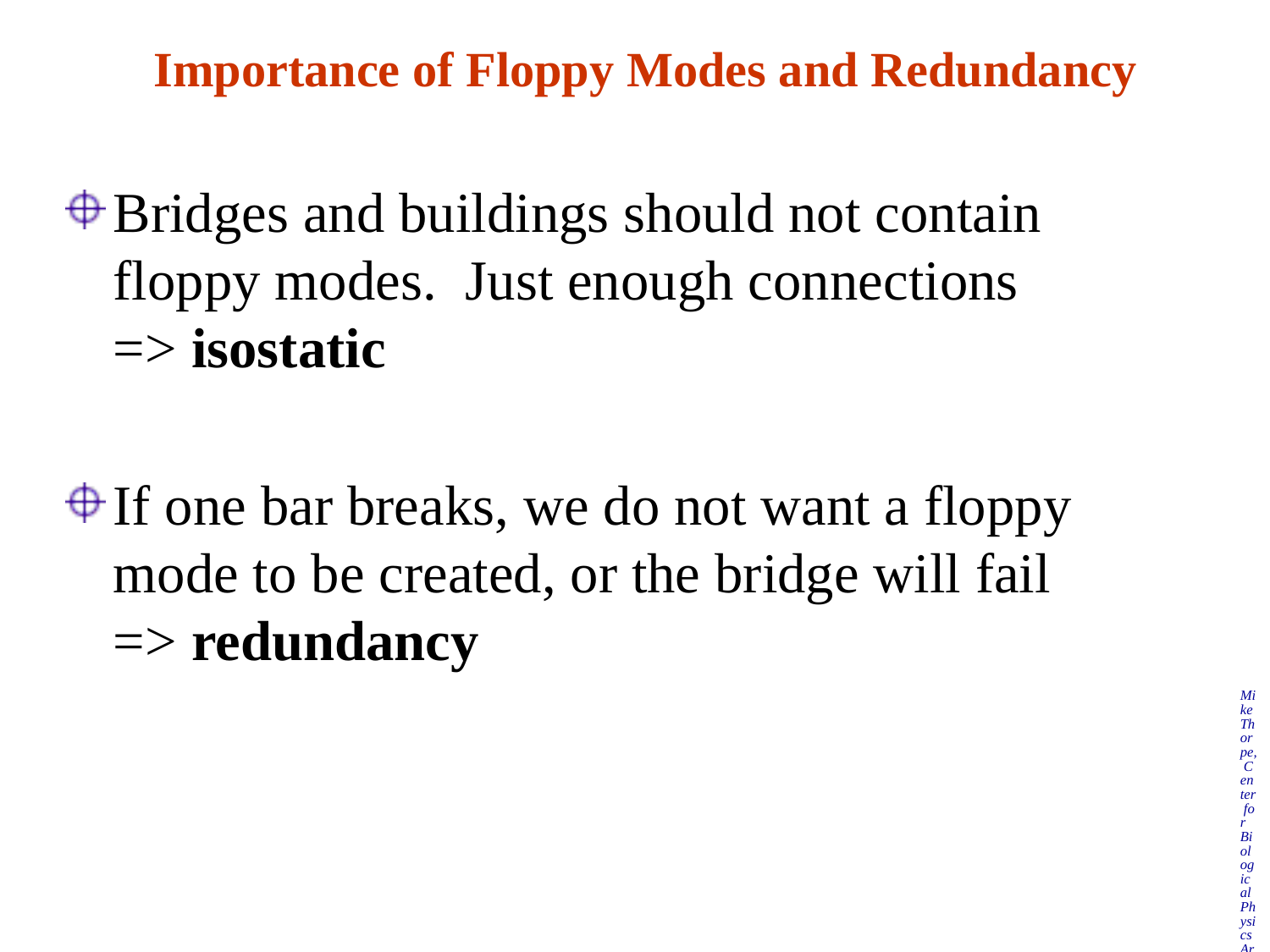

# Importance of Floppy Modes and Redundancy
Bridges and buildings should not contain floppy modes.  Just enough connections
=> isostatic

If one bar breaks, we do not want a floppy mode to be created, or the bridge will fail
=> redundancy
Mike Thorpe, Center for Biological Physics Arizona State University 02/08